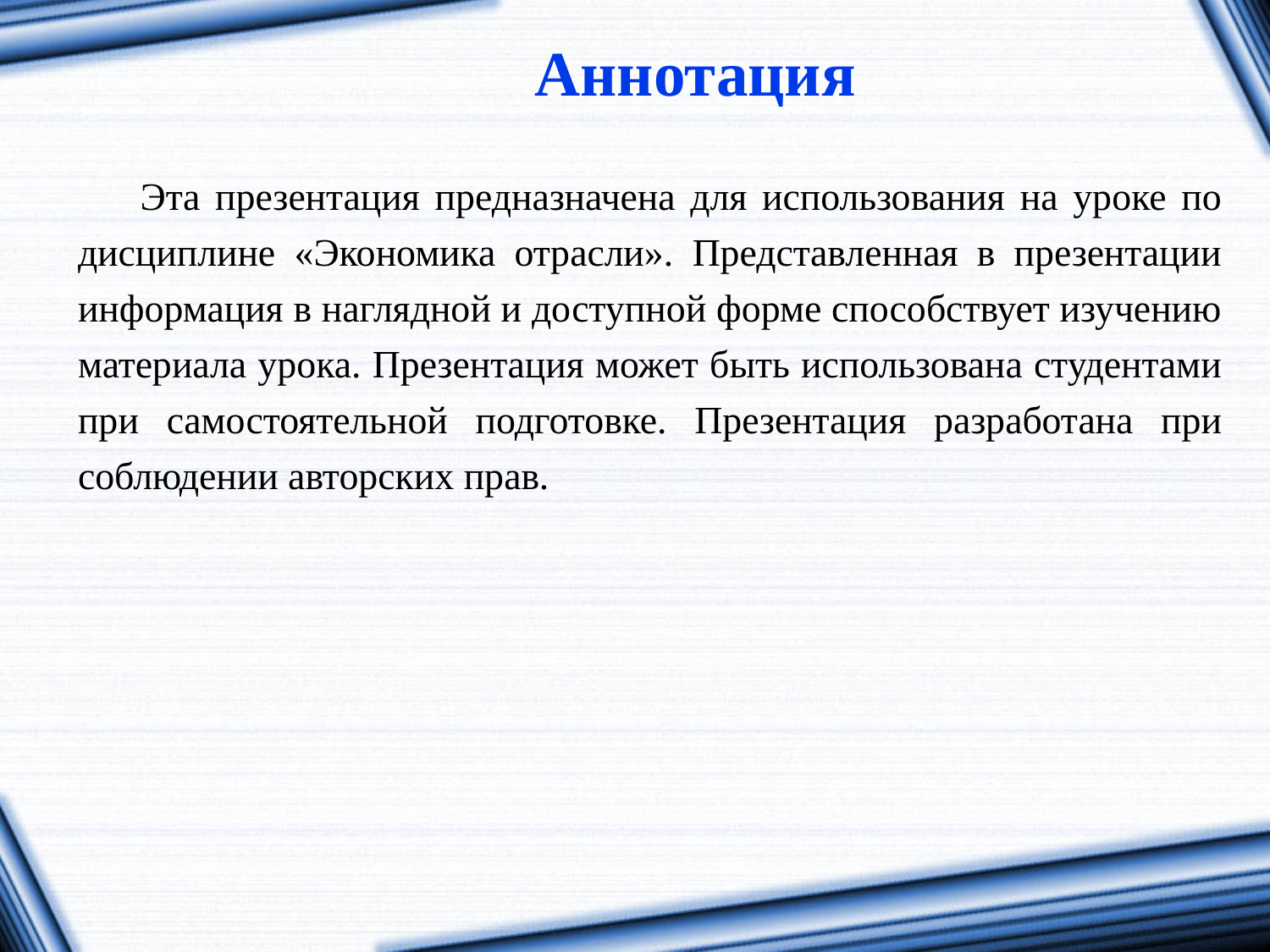

Аннотация
Эта презентация предназначена для использования на уроке по дисциплине «Экономика отрасли». Представленная в презентации информация в наглядной и доступной форме способствует изучению материала урока. Презентация может быть использована студентами при самостоятельной подготовке. Презентация разработана при соблюдении авторских прав.